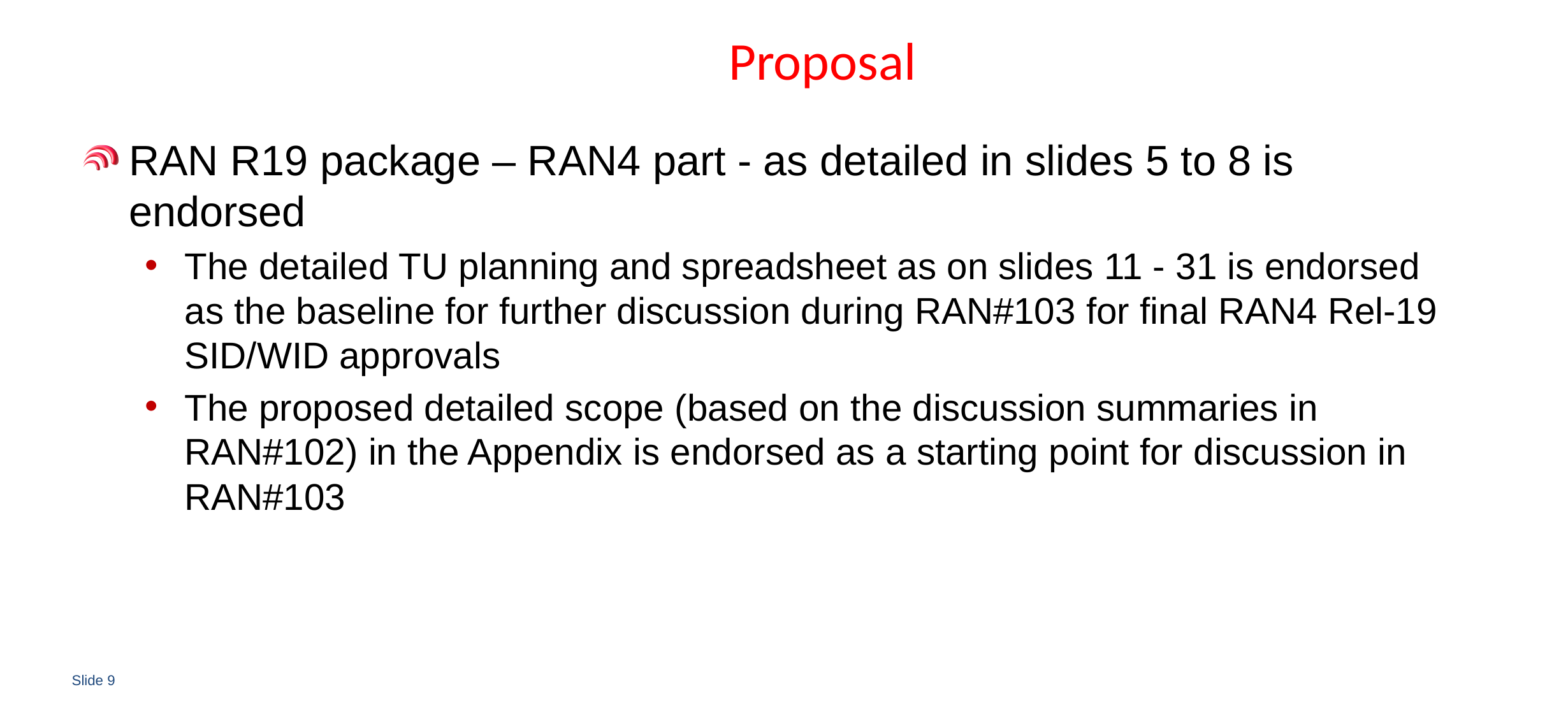

# Proposal
RAN R19 package – RAN4 part - as detailed in slides 5 to 8 is endorsed
The detailed TU planning and spreadsheet as on slides 11 - 31 is endorsed as the baseline for further discussion during RAN#103 for final RAN4 Rel-19 SID/WID approvals
The proposed detailed scope (based on the discussion summaries in RAN#102) in the Appendix is endorsed as a starting point for discussion in RAN#103